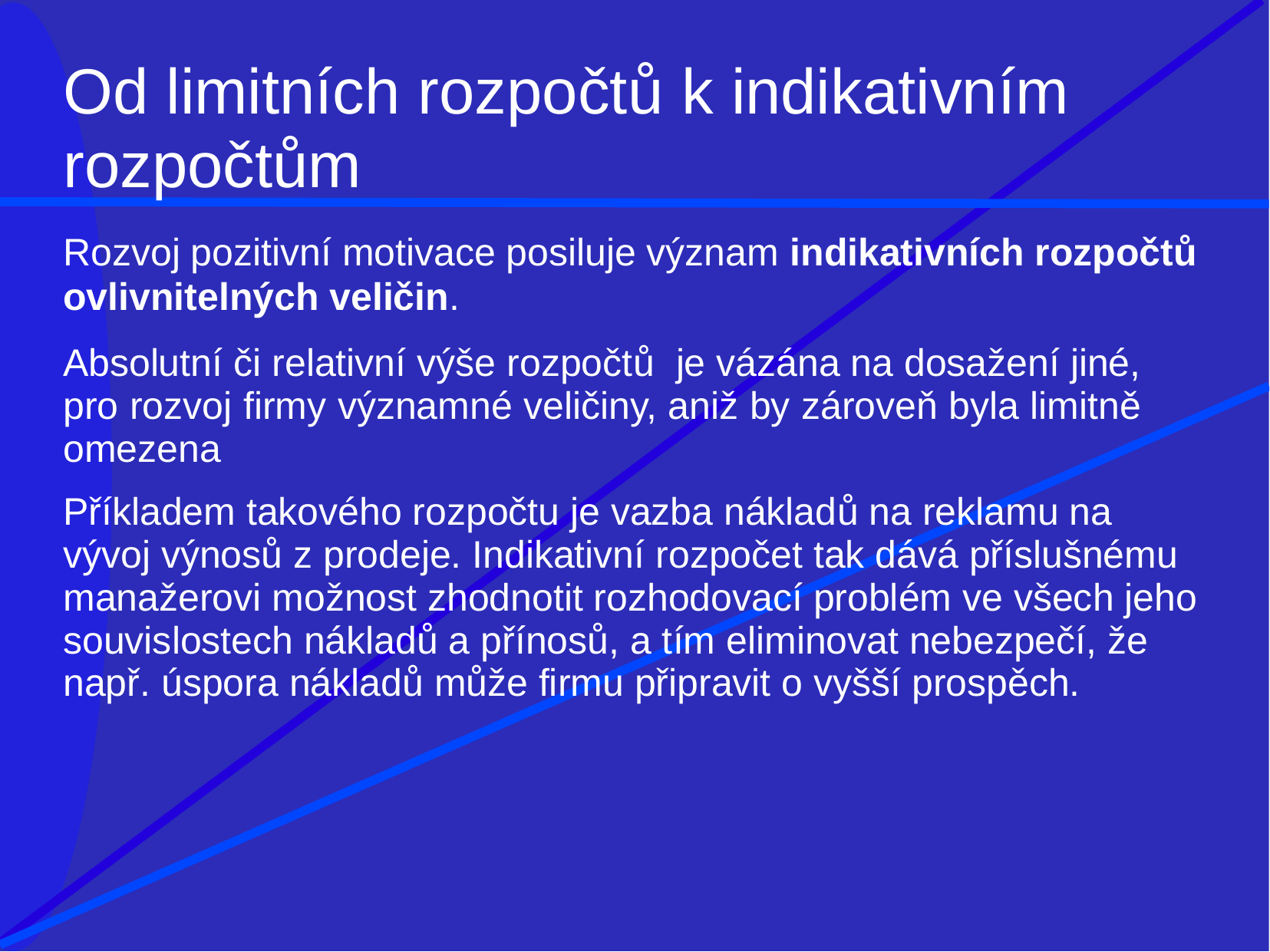

# Od limitních rozpočtů k indikativním
rozpočtům
Rozvoj pozitivní motivace posiluje význam indikativních rozpočtů
ovlivnitelných veličin.
Absolutní či relativní výše rozpočtů  je vázána na dosažení jiné, pro rozvoj firmy významné veličiny, aniž by zároveň byla limitně omezena
Příkladem takového rozpočtu je vazba nákladů na reklamu na vývoj výnosů z prodeje. Indikativní rozpočet tak dává příslušnému manažerovi možnost zhodnotit rozhodovací problém ve všech jeho souvislostech nákladů a přínosů, a tím eliminovat nebezpečí, že např. úspora nákladů může firmu připravit o vyšší prospěch.